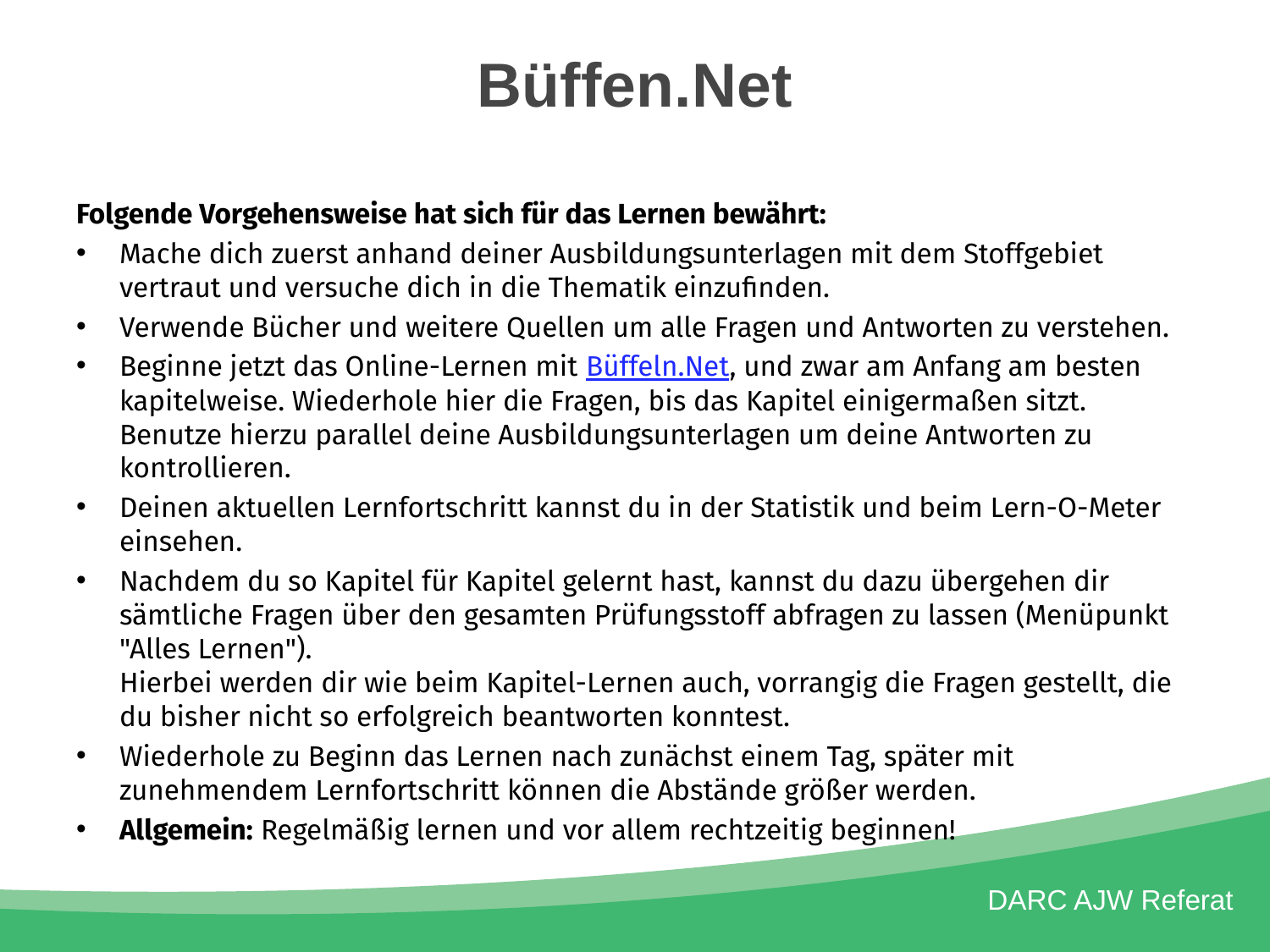

# Büffen.Net

Folgende Vorgehensweise hat sich für das Lernen bewährt:
Mache dich zuerst anhand deiner Ausbildungsunterlagen mit dem Stoffgebiet vertraut und versuche dich in die Thematik einzufinden.
Verwende Bücher und weitere Quellen um alle Fragen und Antworten zu verstehen.
Beginne jetzt das Online-Lernen mit Büffeln.Net, und zwar am Anfang am besten kapitelweise. Wiederhole hier die Fragen, bis das Kapitel einigermaßen sitzt. Benutze hierzu parallel deine Ausbildungsunterlagen um deine Antworten zu kontrollieren.
Deinen aktuellen Lernfortschritt kannst du in der Statistik und beim Lern-O-Meter einsehen.
Nachdem du so Kapitel für Kapitel gelernt hast, kannst du dazu übergehen dir sämtliche Fragen über den gesamten Prüfungsstoff abfragen zu lassen (Menüpunkt "Alles Lernen").
Hierbei werden dir wie beim Kapitel-Lernen auch, vorrangig die Fragen gestellt, die du bisher nicht so erfolgreich beantworten konntest.
Wiederhole zu Beginn das Lernen nach zunächst einem Tag, später mit zunehmendem Lernfortschritt können die Abstände größer werden.
Allgemein: Regelmäßig lernen und vor allem rechtzeitig beginnen!